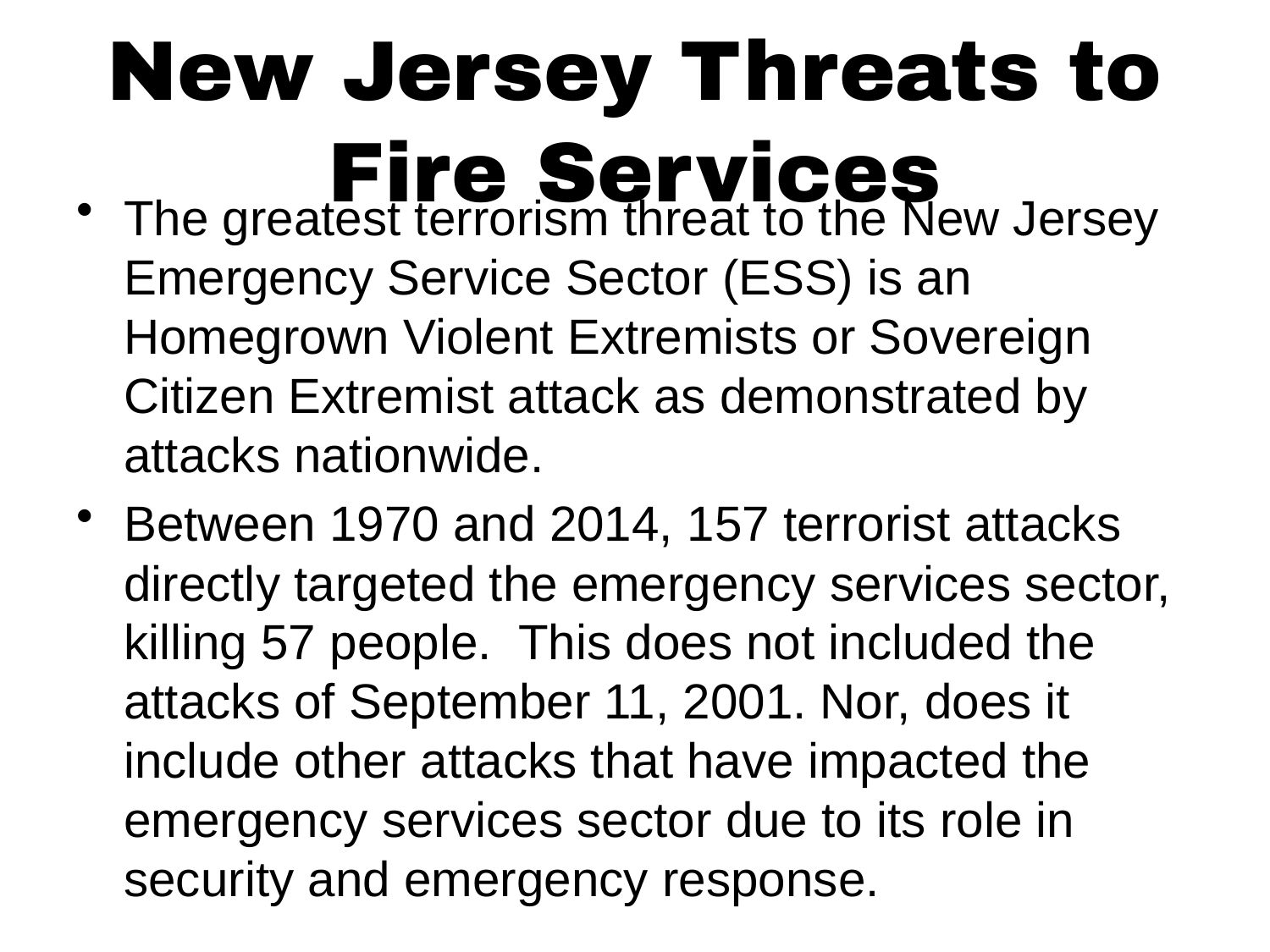

# New Jersey Threats to Fire Services
The greatest terrorism threat to the New Jersey Emergency Service Sector (ESS) is an Homegrown Violent Extremists or Sovereign Citizen Extremist attack as demonstrated by attacks nationwide.
Between 1970 and 2014, 157 terrorist attacks   directly targeted the emergency services sector, killing 57 people.  This does not included the attacks of September 11, 2001. Nor, does it include other attacks that have impacted the emergency services sector due to its role in security and emergency response.